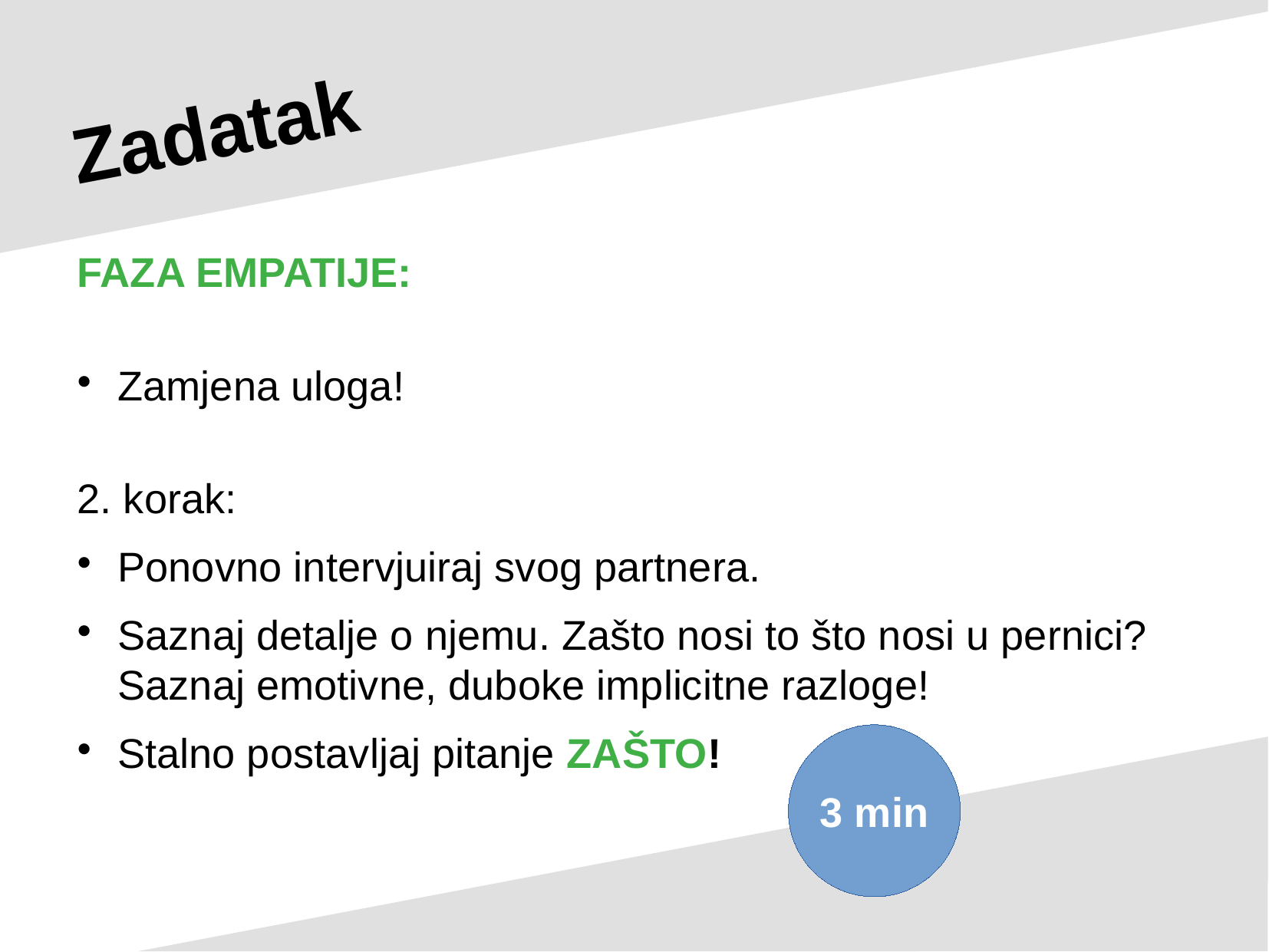

Zadatak
FAZA EMPATIJE:
Zamjena uloga!
2. korak:
Ponovno intervjuiraj svog partnera.
Saznaj detalje o njemu. Zašto nosi to što nosi u pernici? Saznaj emotivne, duboke implicitne razloge!
Stalno postavljaj pitanje ZAŠTO!

3 min